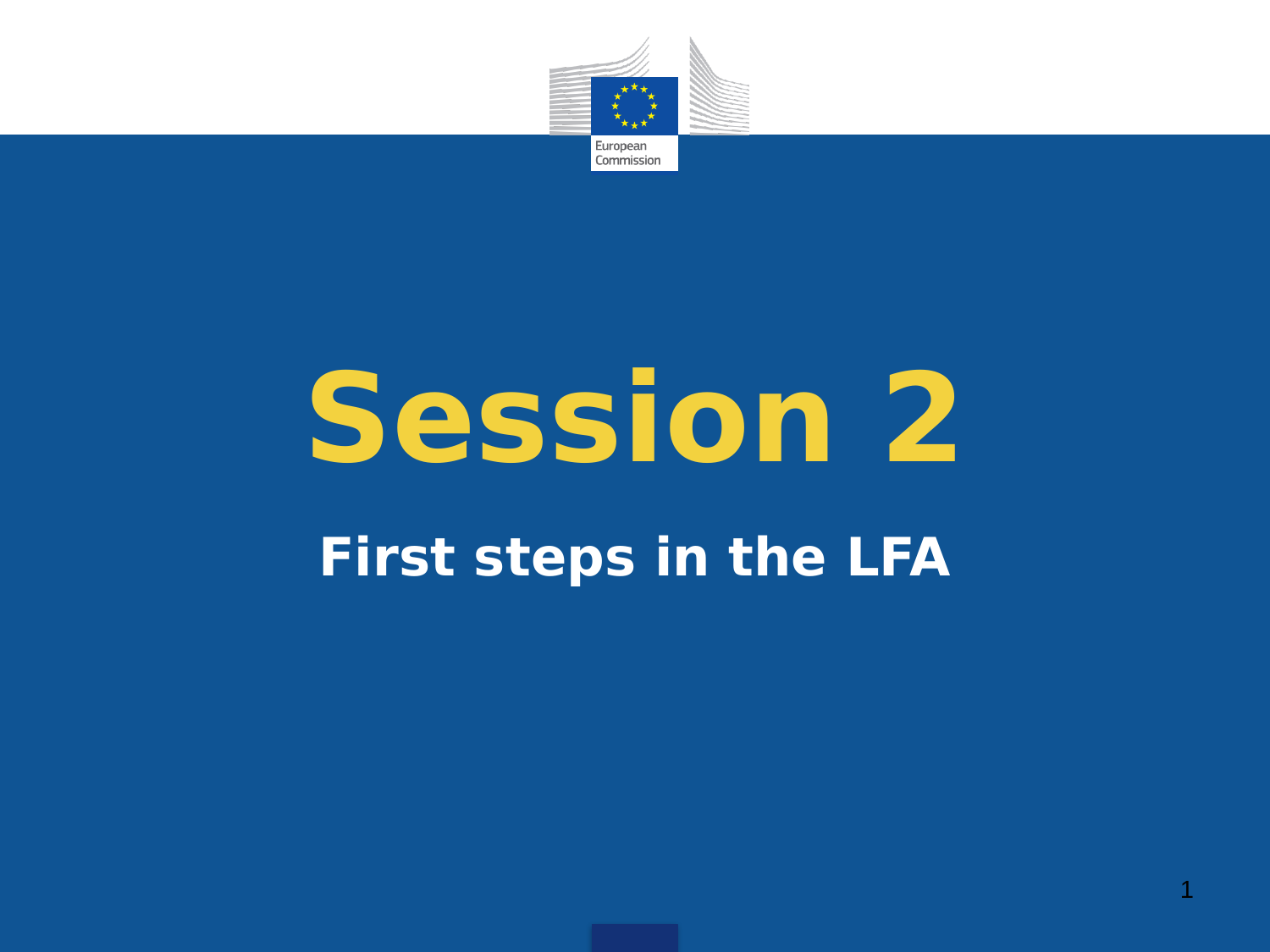

# Session 2
First steps in the LFA
1